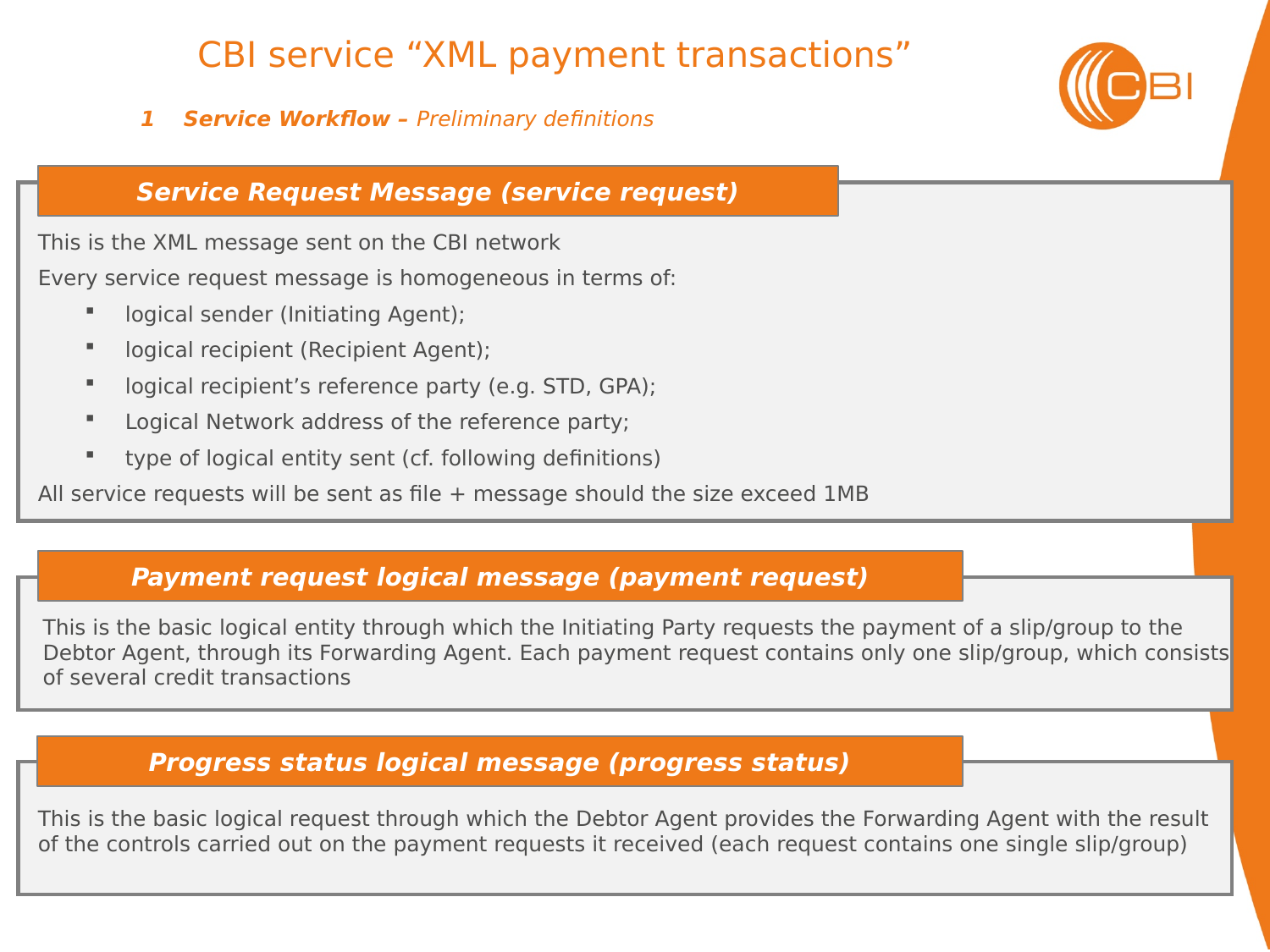

CBI service “XML payment transactions”
1	Service Workflow – Preliminary definitions
Service Request Message (service request)

This is the XML message sent on the CBI network
Every service request message is homogeneous in terms of:
logical sender (Initiating Agent);
logical recipient (Recipient Agent);
logical recipient’s reference party (e.g. STD, GPA);
Logical Network address of the reference party;
type of logical entity sent (cf. following definitions)
All service requests will be sent as file + message should the size exceed 1MB
Payment request logical message (payment request)

This is the basic logical entity through which the Initiating Party requests the payment of a slip/group to the Debtor Agent, through its Forwarding Agent. Each payment request contains only one slip/group, which consists of several credit transactions
Progress status logical message (progress status)

This is the basic logical request through which the Debtor Agent provides the Forwarding Agent with the result of the controls carried out on the payment requests it received (each request contains one single slip/group)